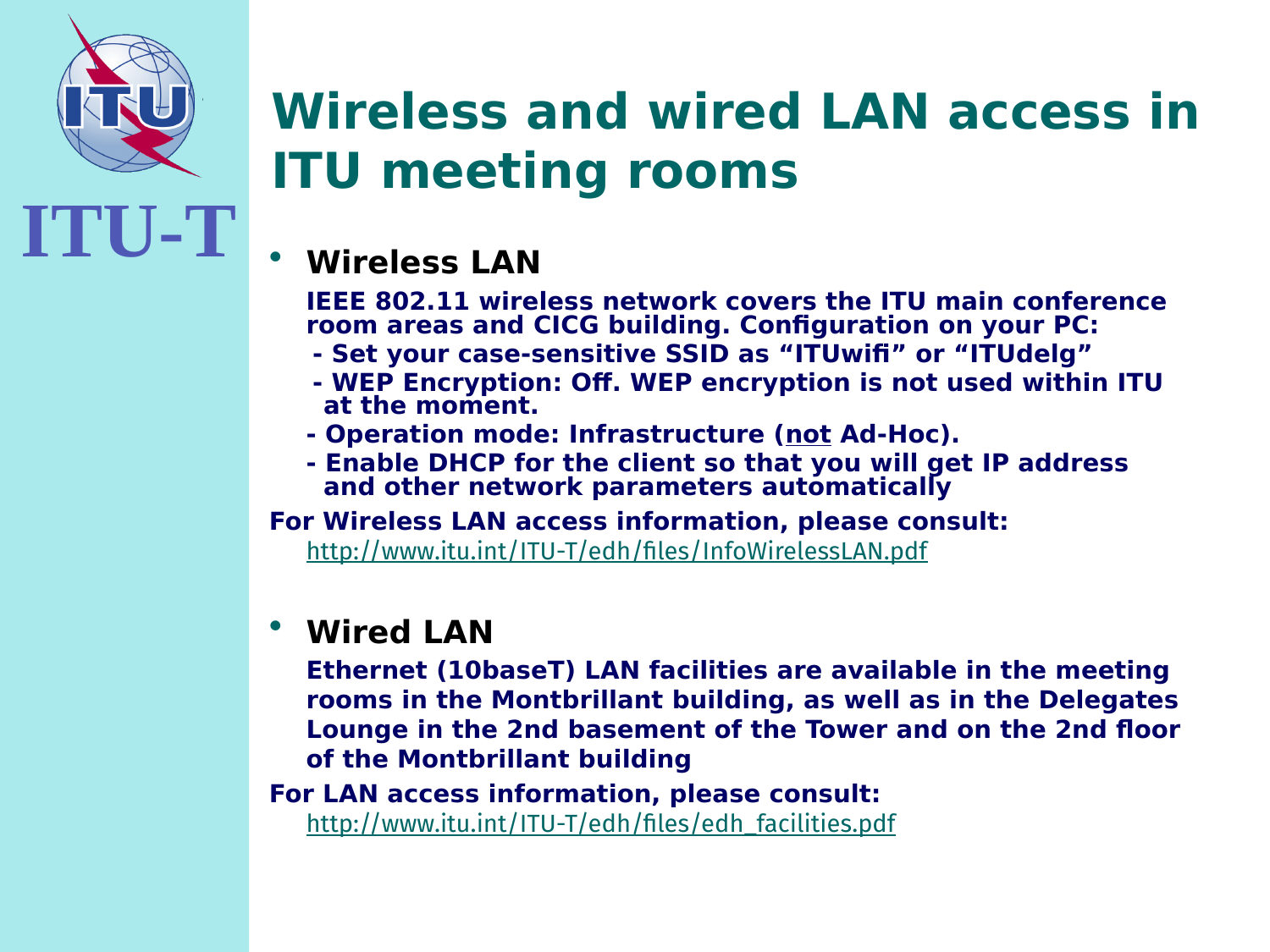

Wireless and wired LAN access in ITU meeting rooms

Wireless LAN
	IEEE 802.11 wireless network covers the ITU main conference room areas and CICG building. Configuration on your PC:
     - Set your case‑sensitive SSID as “ITUwifi” or “ITUdelg”
     - WEP Encryption: Off. WEP encryption is not used within ITU
  at the moment.
	- Operation mode: Infrastructure (not Ad‑Hoc).
	- Enable DHCP for the client so that you will get IP address
  and other network parameters automatically
For Wireless LAN access information, please consult:
http://www.itu.int/ITU-T/edh/files/InfoWirelessLAN.pdf

Wired LAN
	Ethernet (10baseT) LAN facilities are available in the meeting rooms in the Montbrillant building, as well as in the Delegates Lounge in the 2nd basement of the Tower and on the 2nd floor of the Montbrillant building
For LAN access information, please consult:
http://www.itu.int/ITU-T/edh/files/edh_facilities.pdf